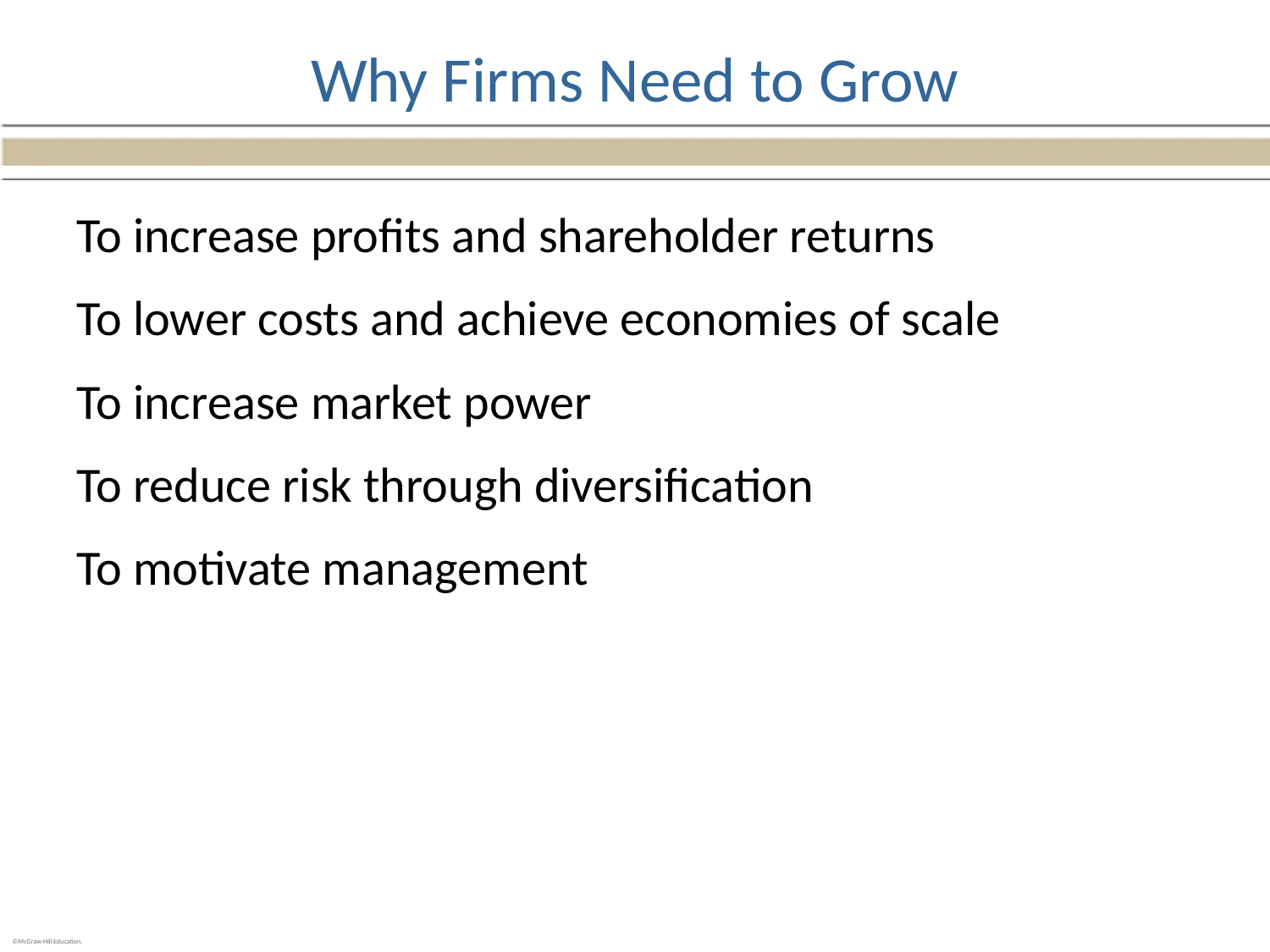

# Why Firms Need to Grow
To increase profits and shareholder returns
To lower costs and achieve economies of scale
To increase market power
To reduce risk through diversification
To motivate management